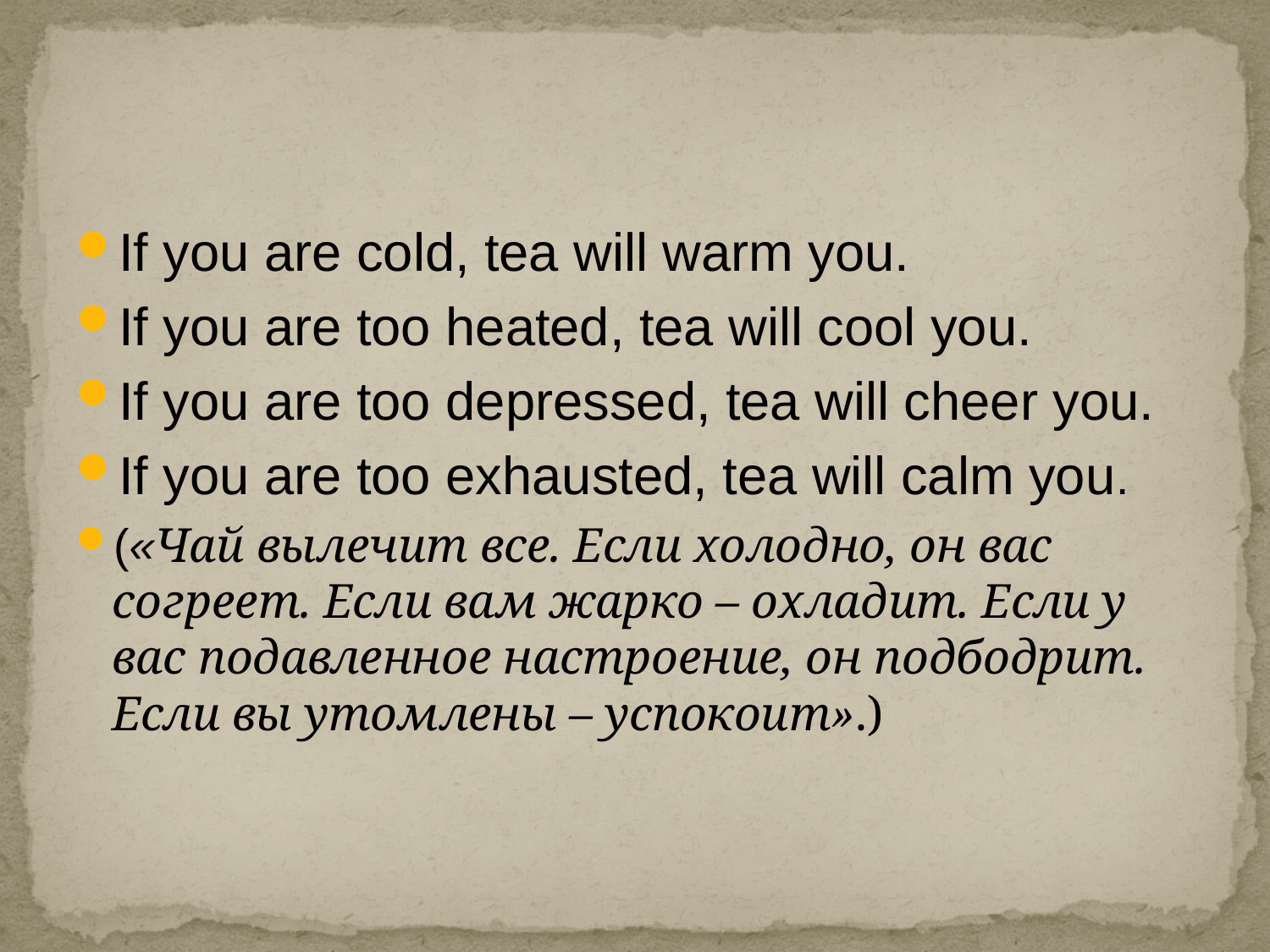

#
If you are cold, tea will warm you.
If you are too heated, tea will cool you.
If you are too depressed, tea will cheer you.
If you are too exhausted, tea will calm you.
(«Чай вылечит все. Если холодно, он вас согреет. Если вам жарко – охладит. Если у вас подавленное настроение, он подбодрит. Если вы утомлены – успокоит».)